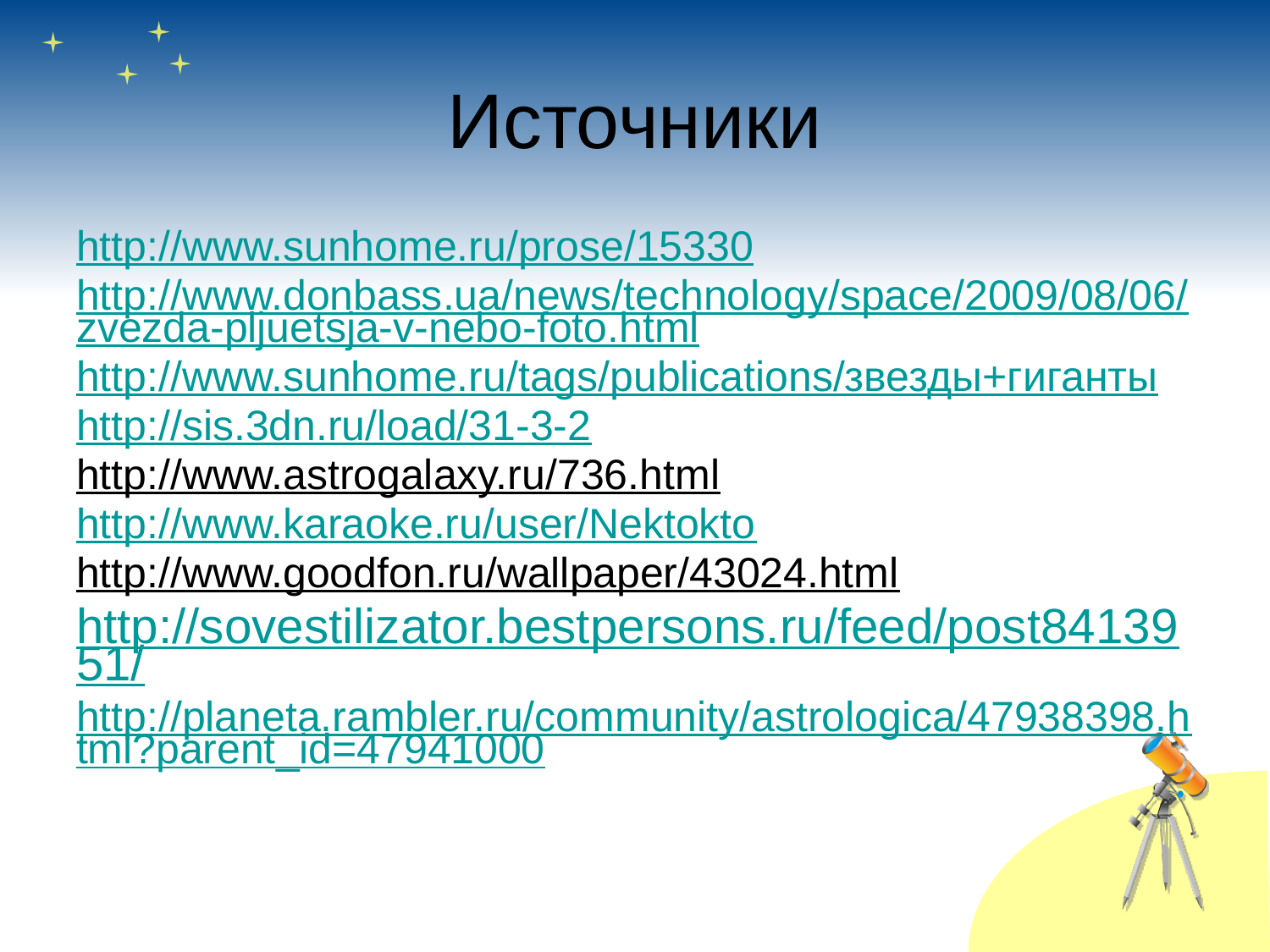

# Источники
http://www.sunhome.ru/prose/15330
http://www.donbass.ua/news/technology/space/2009/08/06/zvezda-pljuetsja-v-nebo-foto.html
http://www.sunhome.ru/tags/publications/звезды+гиганты
http://sis.3dn.ru/load/31-3-2
http://www.astrogalaxy.ru/736.html
http://www.karaoke.ru/user/Nektokto
http://www.goodfon.ru/wallpaper/43024.html
http://sovestilizator.bestpersons.ru/feed/post8413951/
http://planeta.rambler.ru/community/astrologica/47938398.html?parent_id=47941000